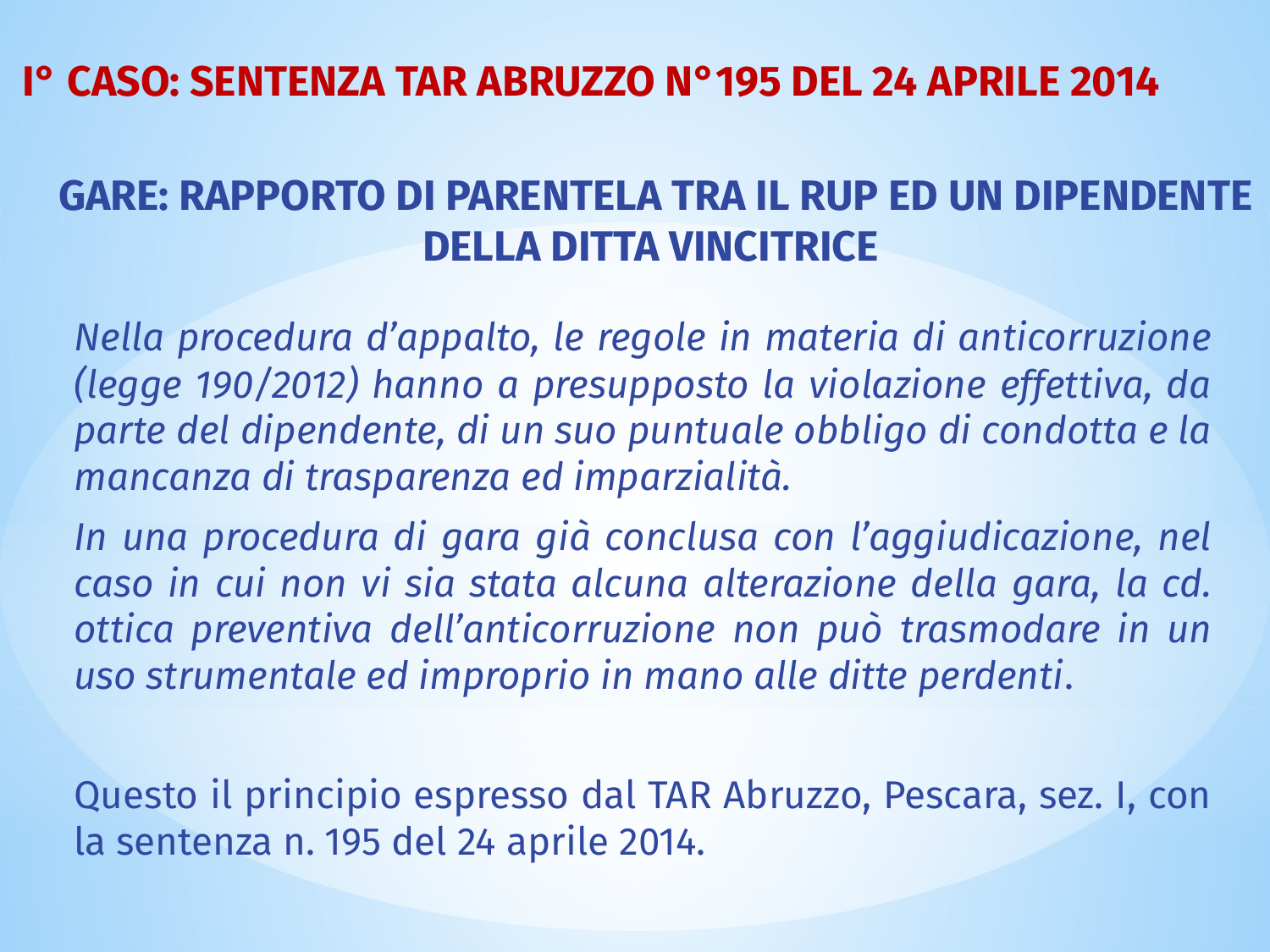

# I° CASO: SENTENZA TAR ABRUZZO N°195 DEL 24 APRILE 2014
GARE: RAPPORTO DI PARENTELA TRA IL RUP ED UN DIPENDENTE DELLA DITTA VINCITRICE

Nella procedura d’appalto, le regole in materia di anticorruzione (legge 190/2012) hanno a presupposto la violazione effettiva, da parte del dipendente, di un suo puntuale obbligo di condotta e la mancanza di trasparenza ed imparzialità.
In una procedura di gara già conclusa con l’aggiudicazione, nel caso in cui non vi sia stata alcuna alterazione della gara, la cd. ottica preventiva dell’anticorruzione non può trasmodare in un uso strumentale ed improprio in mano alle ditte perdenti.

Questo il principio espresso dal TAR Abruzzo, Pescara, sez. I, con la sentenza n. 195 del 24 aprile 2014.